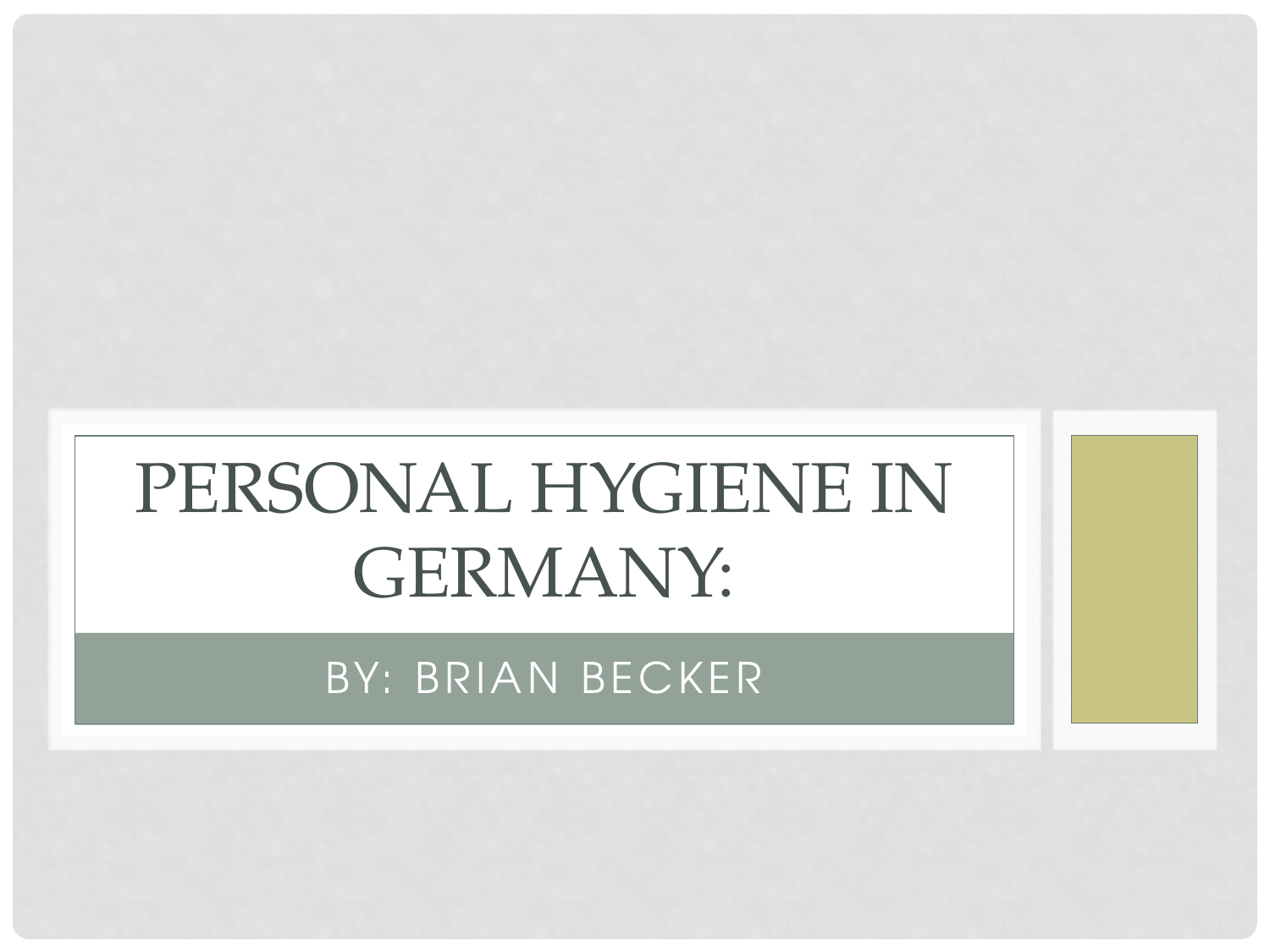

# PERSONAL HYGIENE IN GERMANY:
BY: BRIAN BECKER